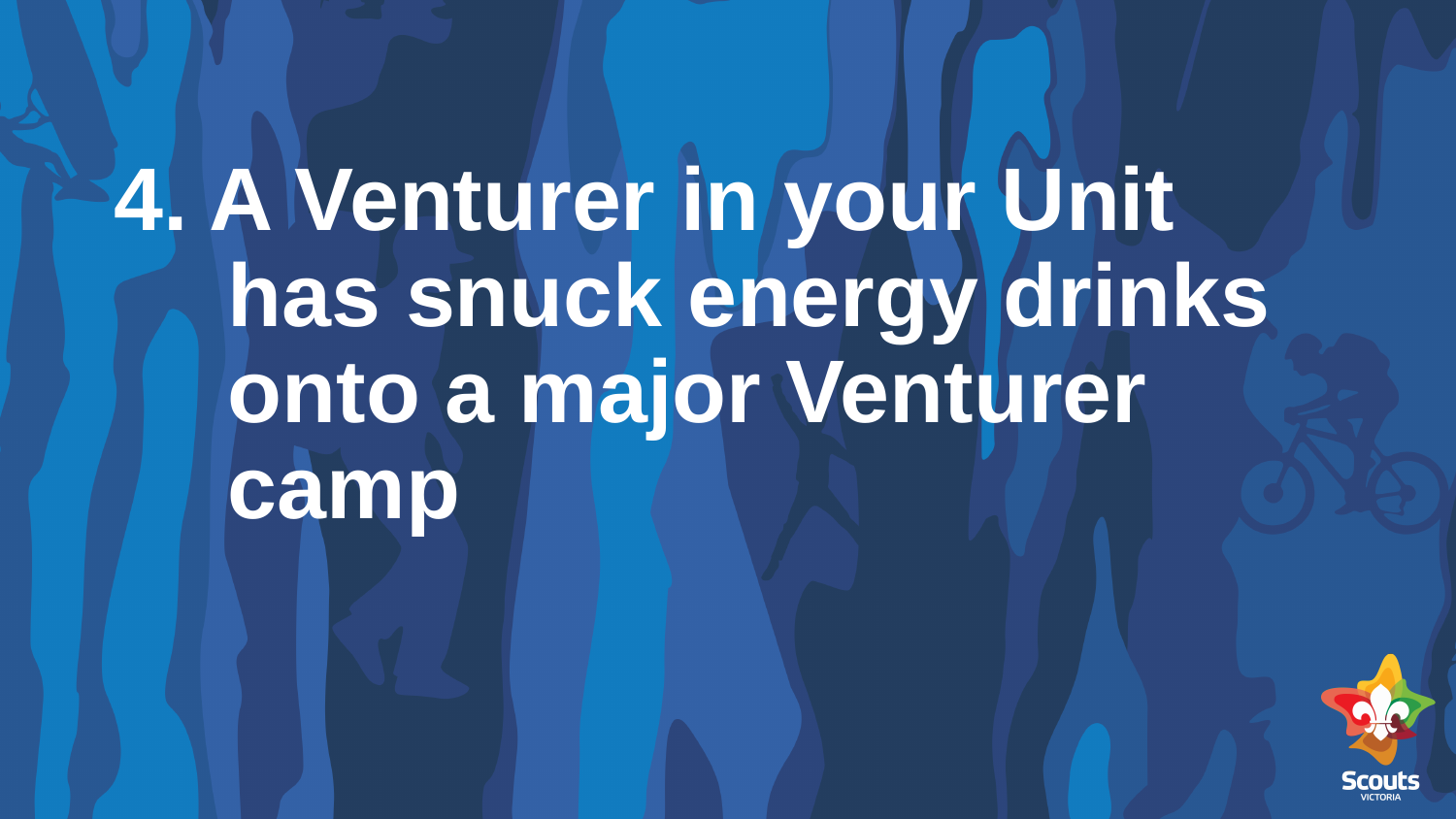

# 4. A Venturer in your Unit has snuck energy drinks onto a major Venturer camp